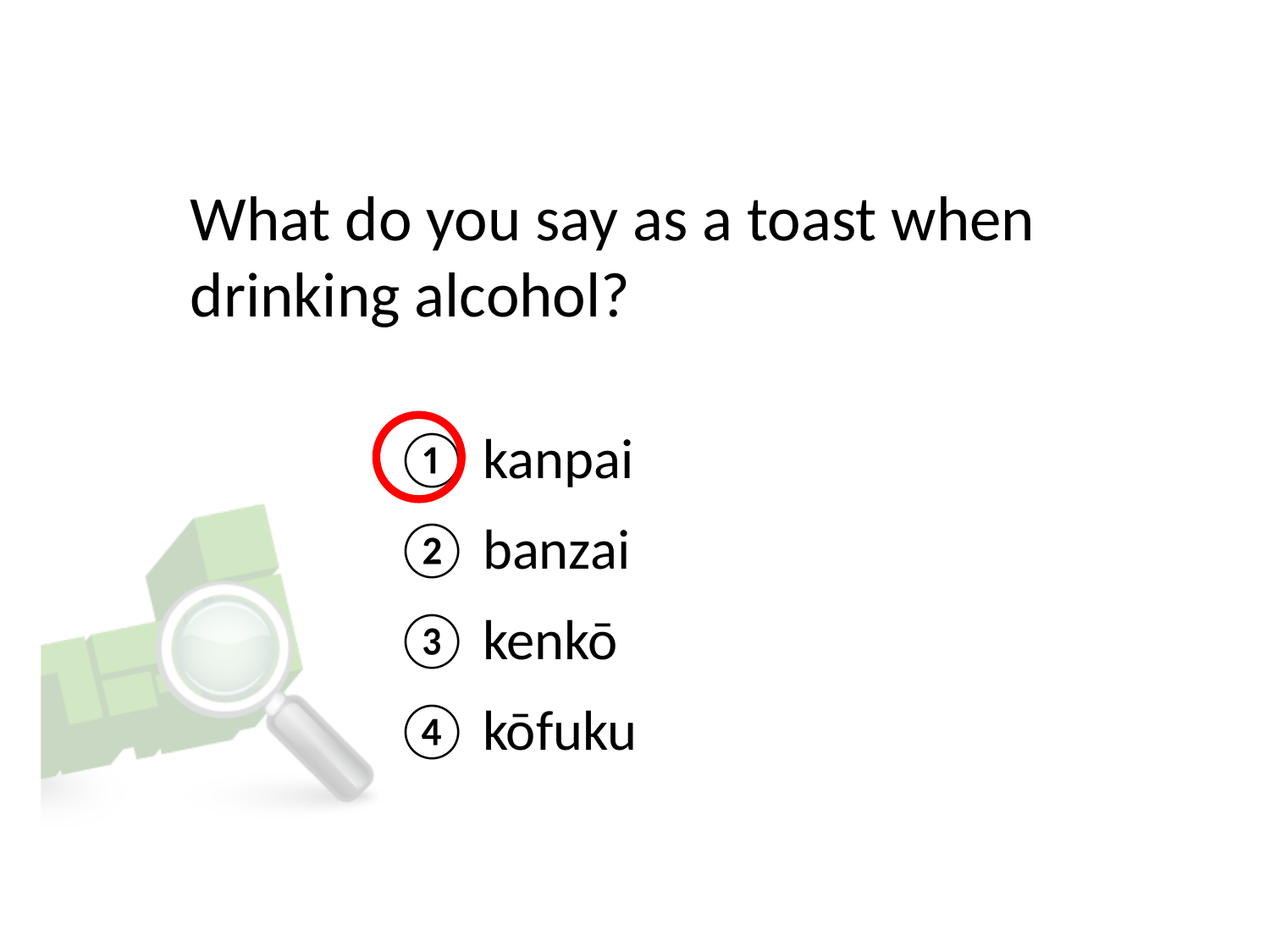

# What do you say as a toast when drinking alcohol?

① kanpai
② banzai
③ kenkō
④ kōfuku